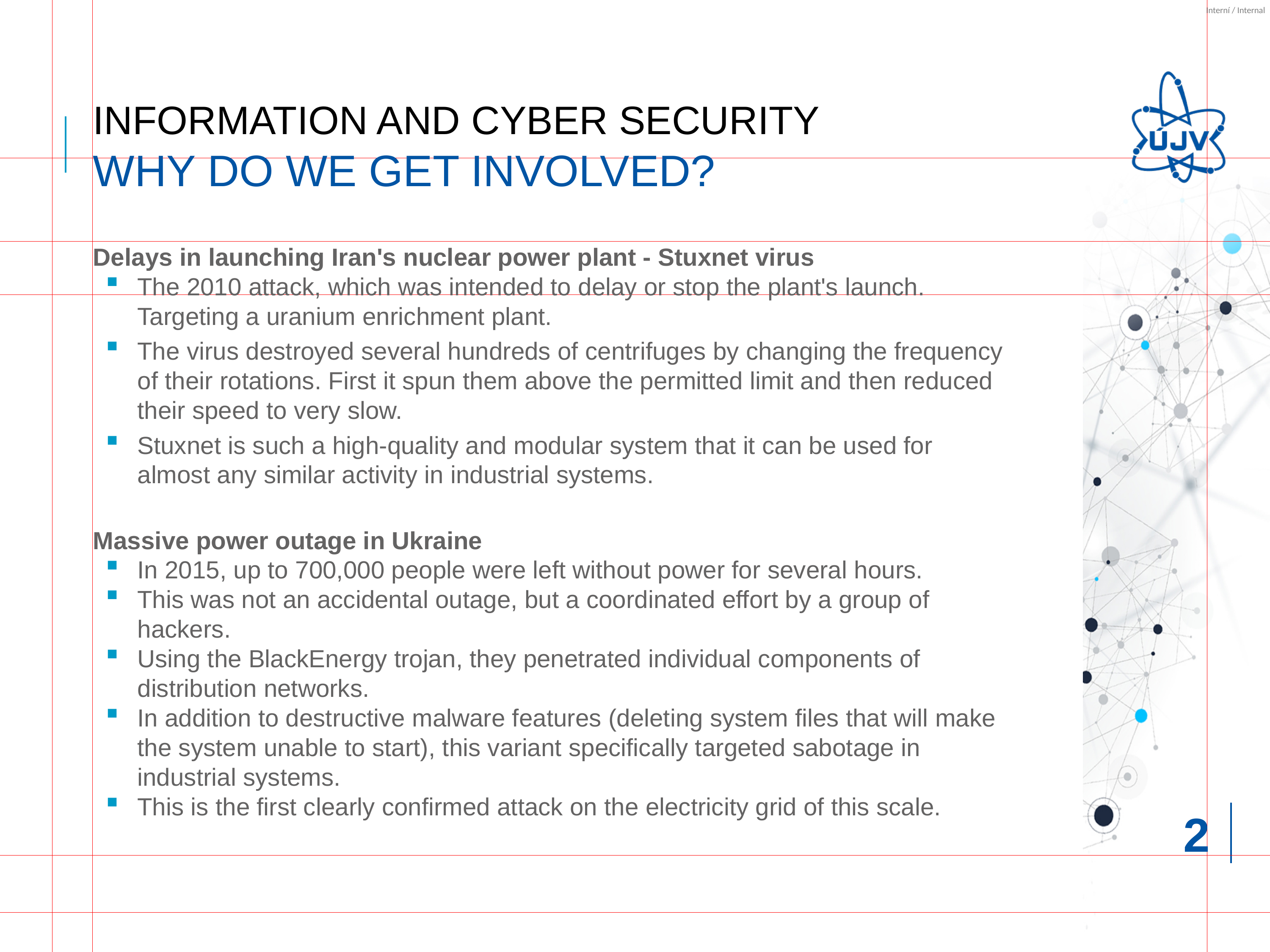

# Information and Cyber Security Why do we get involved?
Delays in launching Iran's nuclear power plant - Stuxnet virus
The 2010 attack, which was intended to delay or stop the plant's launch. Targeting a uranium enrichment plant.
The virus destroyed several hundreds of centrifuges by changing the frequency of their rotations. First it spun them above the permitted limit and then reduced their speed to very slow.
Stuxnet is such a high-quality and modular system that it can be used for almost any similar activity in industrial systems.

Massive power outage in Ukraine
In 2015, up to 700,000 people were left without power for several hours.
This was not an accidental outage, but a coordinated effort by a group of hackers.
Using the BlackEnergy trojan, they penetrated individual components of distribution networks.
In addition to destructive malware features (deleting system files that will make the system unable to start), this variant specifically targeted sabotage in industrial systems.
This is the first clearly confirmed attack on the electricity grid of this scale.

2